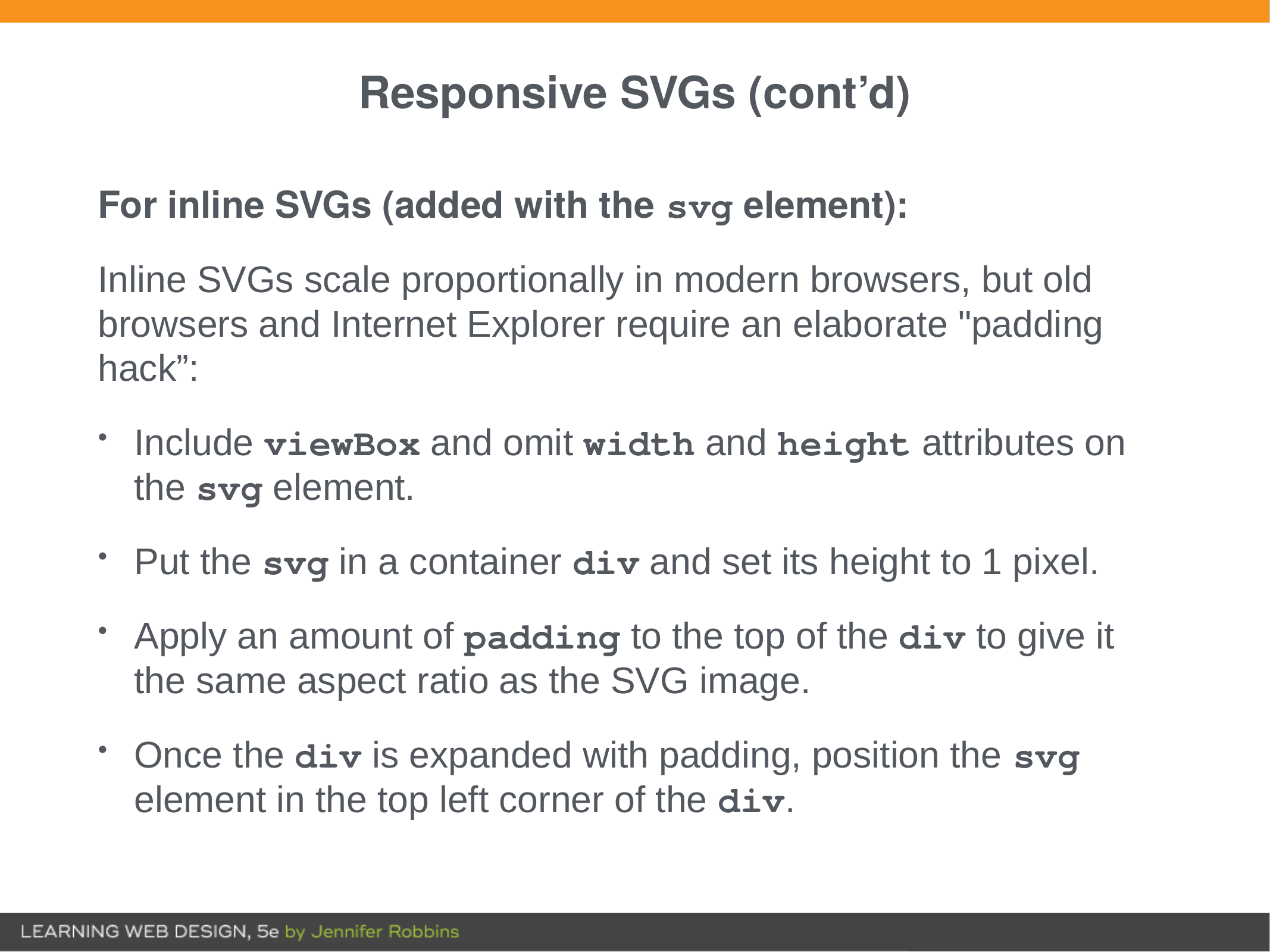

# Responsive SVGs (cont’d)
For inline SVGs (added with the svg element):
Inline SVGs scale proportionally in modern browsers, but old browsers and Internet Explorer require an elaborate "padding hack”:
Include viewBox and omit width and height attributes on the svg element.
Put the svg in a container div and set its height to 1 pixel.
Apply an amount of padding to the top of the div to give it the same aspect ratio as the SVG image.
Once the div is expanded with padding, position the svg element in the top left corner of the div.